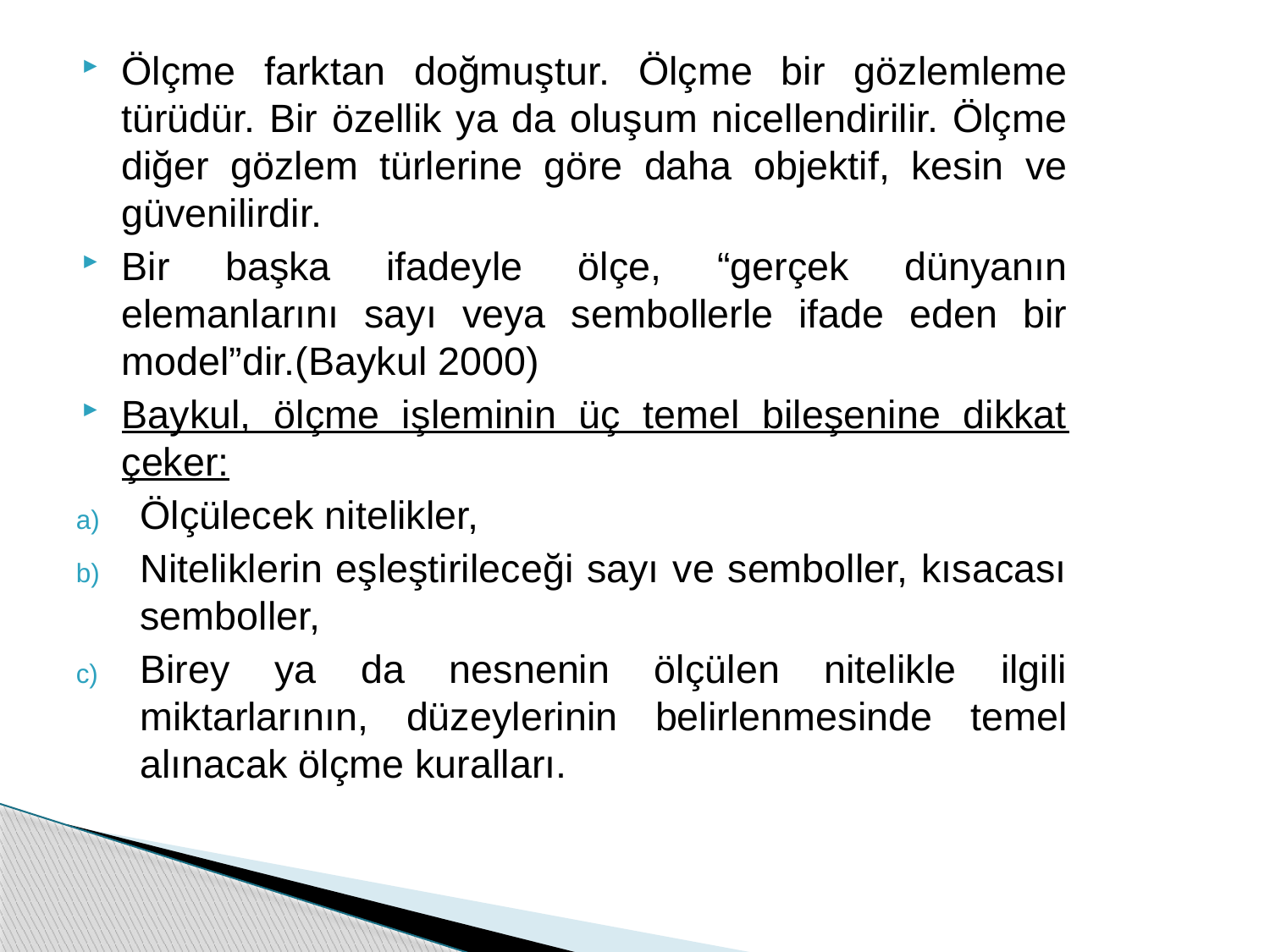

Ölçme farktan doğmuştur. Ölçme bir gözlemleme türüdür. Bir özellik ya da oluşum nicellendirilir. Ölçme diğer gözlem türlerine göre daha objektif, kesin ve güvenilirdir.
Bir başka ifadeyle ölçe, “gerçek dünyanın elemanlarını sayı veya sembollerle ifade eden bir model”dir.(Baykul 2000)
Baykul, ölçme işleminin üç temel bileşenine dikkat çeker:
Ölçülecek nitelikler,
Niteliklerin eşleştirileceği sayı ve semboller, kısacası semboller,
Birey ya da nesnenin ölçülen nitelikle ilgili miktarlarının, düzeylerinin belirlenmesinde temel alınacak ölçme kuralları.